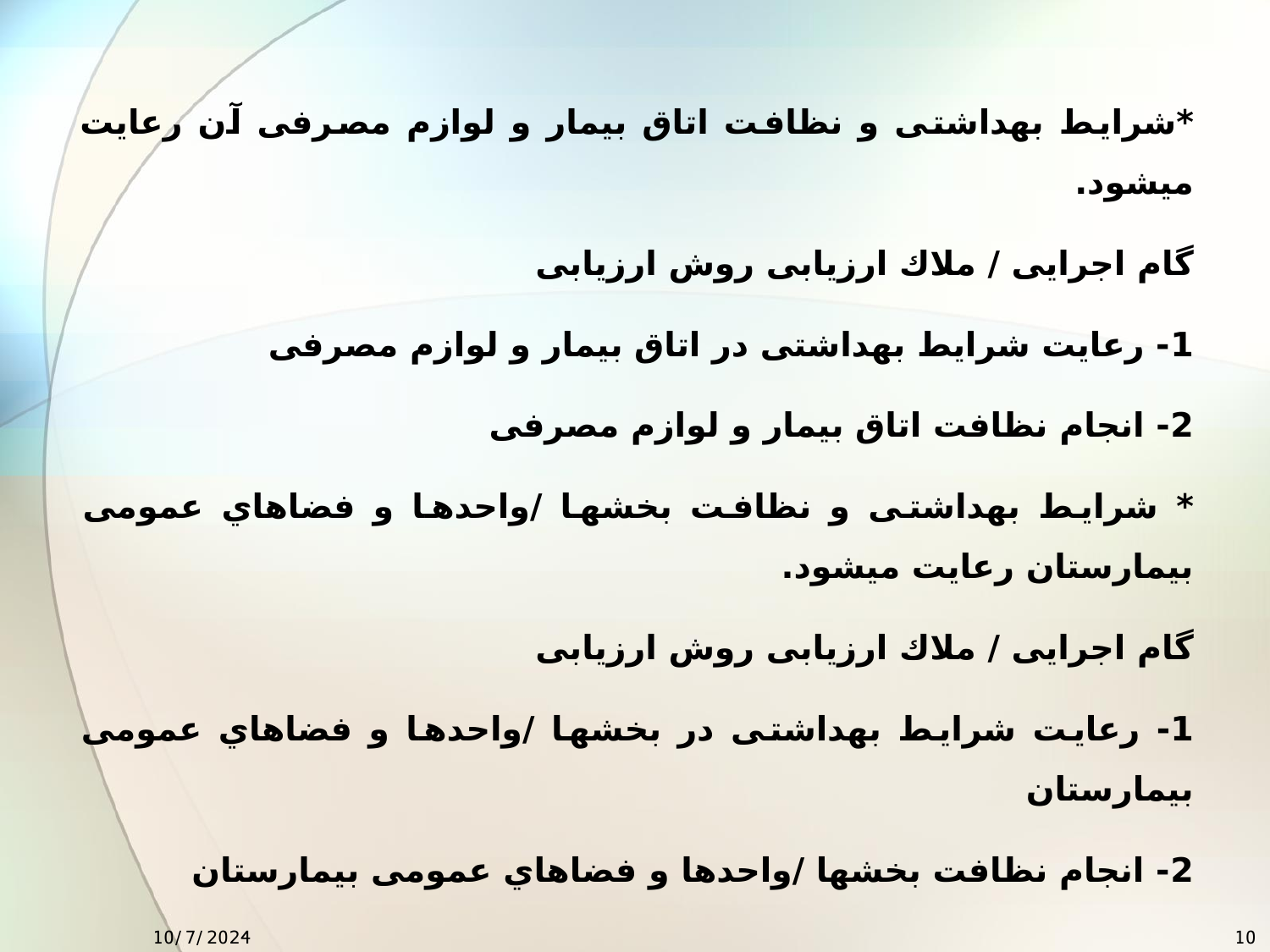

*شرایط بهداشتی و نظافت اتاق بیمار و لوازم مصرفی آن رعایت میشود.
گام اجرایی / ملاك ارزیابی روش ارزیابی
1- رعایت شرایط بهداشتی در اتاق بیمار و لوازم مصرفی
2- انجام نظافت اتاق بیمار و لوازم مصرفی
* شرایط بهداشتی و نظافت بخشها /واحدها و فضاهاي عمومی بیمارستان رعایت میشود.
گام اجرایی / ملاك ارزیابی روش ارزیابی
1- رعایت شرایط بهداشتی در بخشها /واحدها و فضاهاي عمومی بیمارستان
2- انجام نظافت بخشها /واحدها و فضاهاي عمومی بیمارستان

10/7/2024
10